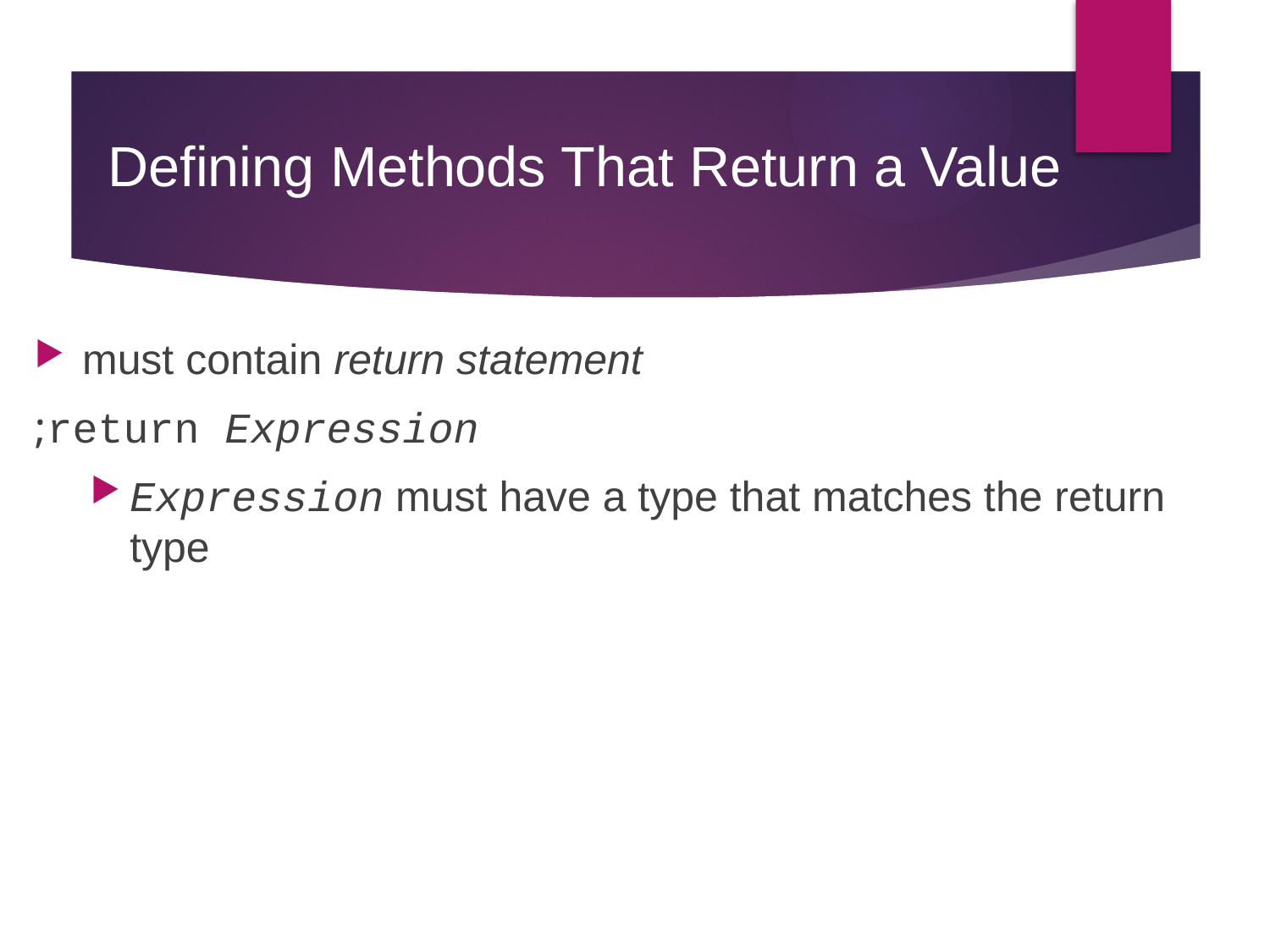

# Defining Methods That Return a Value
must contain return statement
return Expression;
Expression must have a type that matches the return type